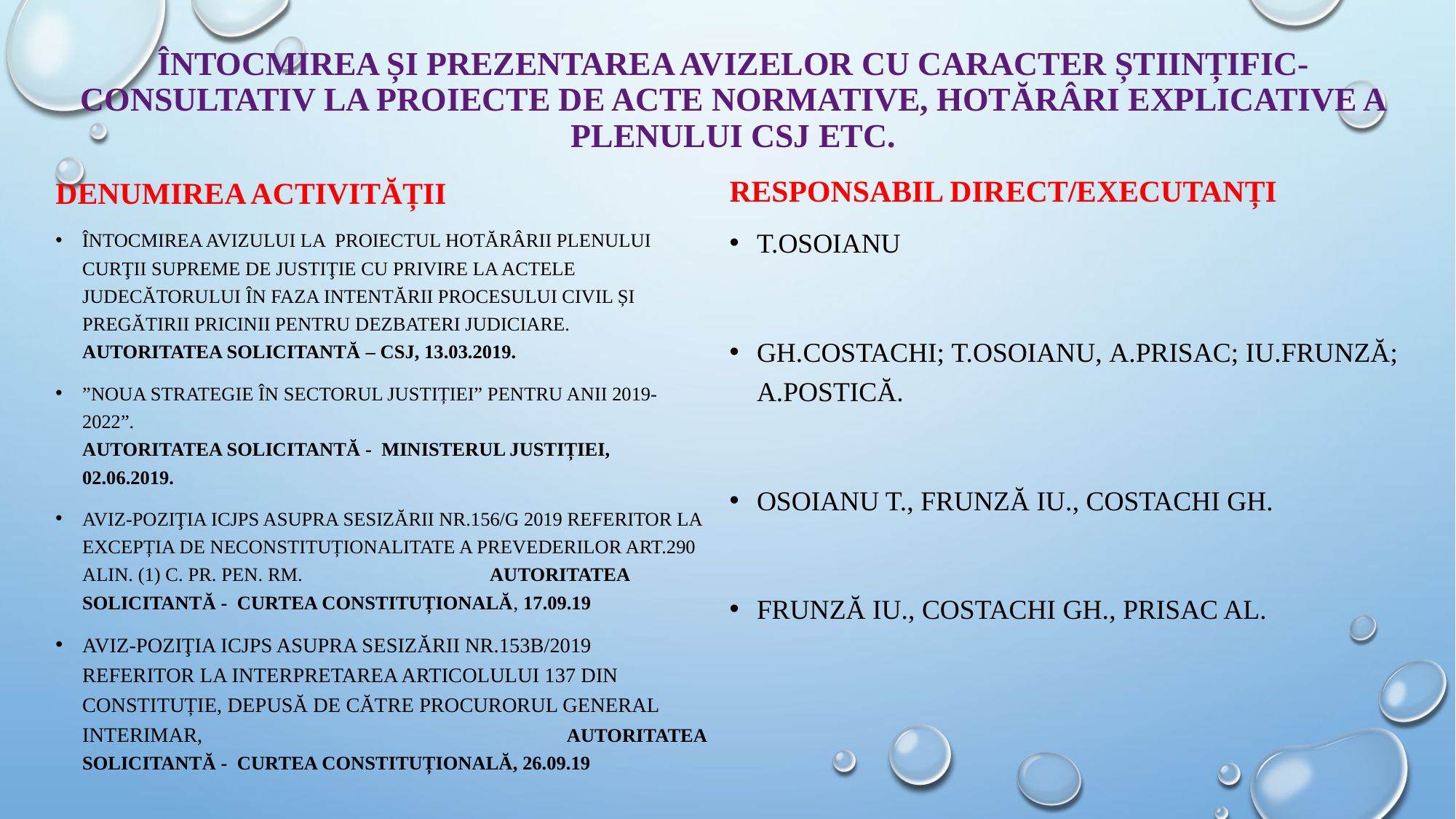

# Întocmirea și prezentarea avizelor cu caracter științific-consultativ la proiecte de acte normative, hotărâri explicative a Plenului CSJ etc.
Responsabil direct/executanți
Denumirea activității
T.Osoianu

Gh.Costachi; T.Osoianu, A.Prisac; Iu.Frunză; A.Postică.

Osoianu T., Frunză Iu., Costachi Gh.

Frunză Iu., Costachi Gh., Prisac Al.

Întocmirea Avizului la  proiectul Hotărârii Plenului Curţii Supreme de Justiţie cu privire la actele judecătorului în faza intentării procesului civil și pregătirii pricinii pentru dezbateri judiciare. Autoritatea solicitantă – CSJ, 13.03.2019.
”Noua Strategie în sectorul justiției” pentru anii 2019-2022”.                                                                                         Autoritatea solicitantă -  Ministerul Justiției, 02.06.2019.
Aviz-poziţia ICJPS asupra sesizării nr.156/g 2019 referitor la excepția de neconstituționalitate a prevederilor art.290 alin. (1) C. pr. pen. RM.                                      Autoritatea solicitantă -  Curtea Constituțională, 17.09.19
Aviz-poziţia ICJPS asupra sesizării nr.153b/2019 referitor la interpretarea articolului 137 din Constituție, depusă de către Procurorul General interimar,                                                                     Autoritatea solicitantă -  Curtea Constituțională, 26.09.19